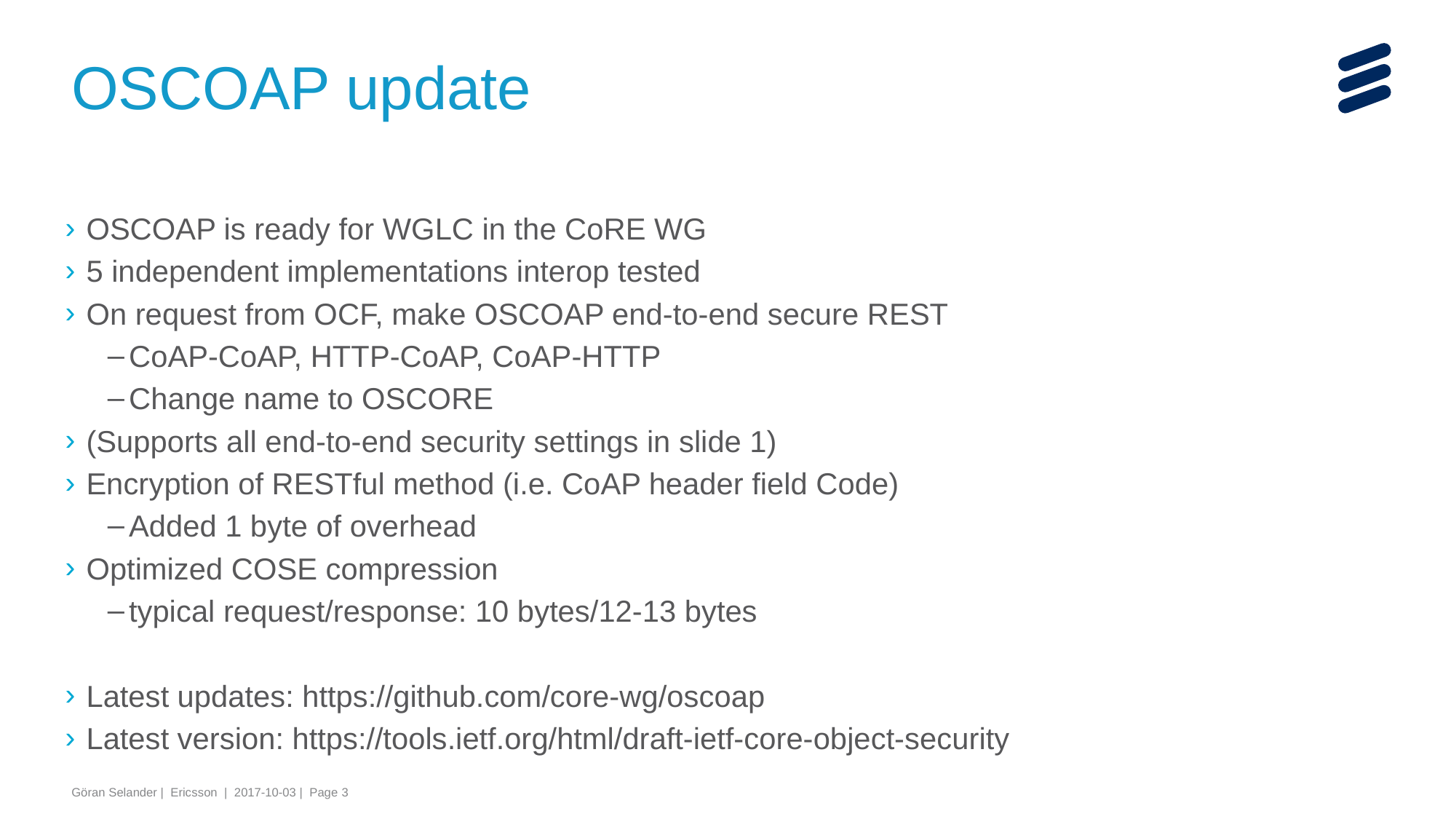

# OSCOAP update
OSCOAP is ready for WGLC in the CoRE WG
5 independent implementations interop tested
On request from OCF, make OSCOAP end-to-end secure REST
CoAP-CoAP, HTTP-CoAP, CoAP-HTTP
Change name to OSCORE
(Supports all end-to-end security settings in slide 1)
Encryption of RESTful method (i.e. CoAP header field Code)
Added 1 byte of overhead
Optimized COSE compression
typical request/response: 10 bytes/12-13 bytes

Latest updates: https://github.com/core-wg/oscoap
Latest version: https://tools.ietf.org/html/draft-ietf-core-object-security